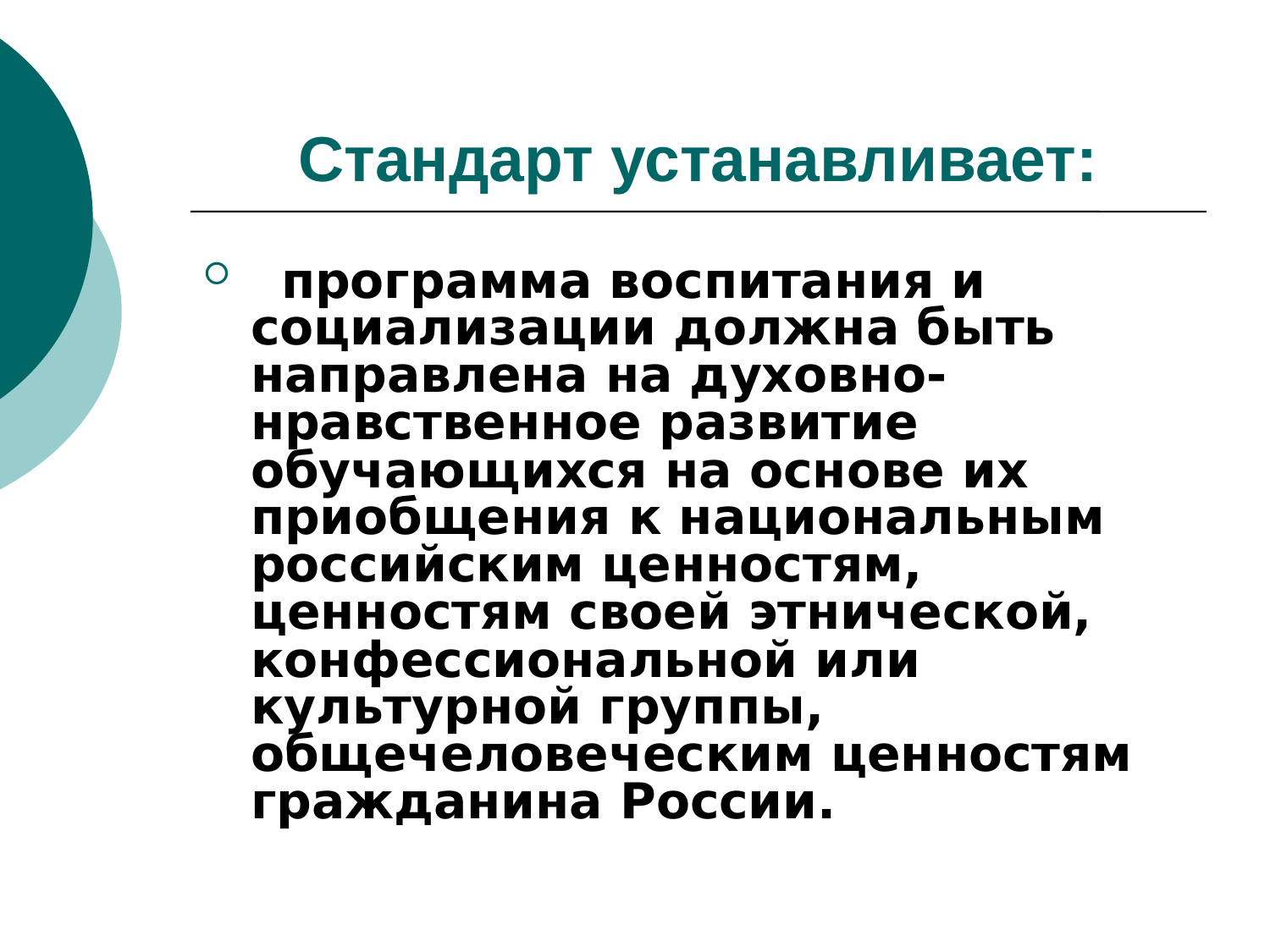

# Стандарт устанавливает:
  программа воспитания и социализации должна быть направлена на духовно-нравственное развитие обучающихся на основе их приобщения к национальным российским ценностям, ценностям своей этнической, конфессиональной или культурной группы, общечеловеческим ценностям  гражданина России.